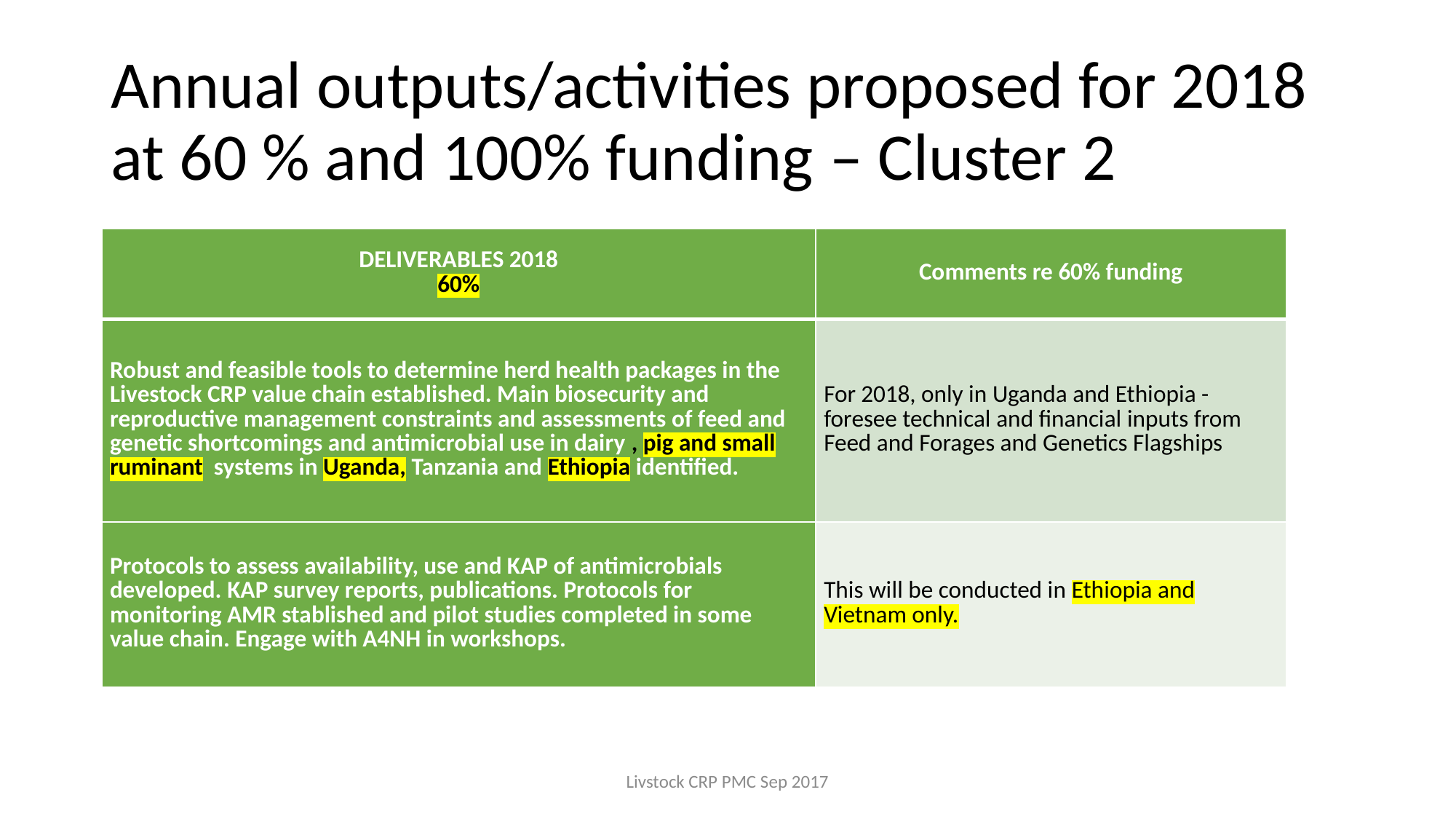

# Annual outputs/activities proposed for 2018 at 60 % and 100% funding – Cluster 2

| DELIVERABLES 2018 60% | Comments re 60% funding |
| --- | --- |
| Robust and feasible tools to determine herd health packages in the Livestock CRP value chain established. Main biosecurity and reproductive management constraints and assessments of feed and genetic shortcomings and antimicrobial use in dairy , pig and small ruminant systems in Uganda, Tanzania and Ethiopia identified. | For 2018, only in Uganda and Ethiopia - foresee technical and financial inputs from Feed and Forages and Genetics Flagships |
| Protocols to assess availability, use and KAP of antimicrobials developed. KAP survey reports, publications. Protocols for monitoring AMR stablished and pilot studies completed in some value chain. Engage with A4NH in workshops. | This will be conducted in Ethiopia and Vietnam only. |
Livstock CRP PMC Sep 2017